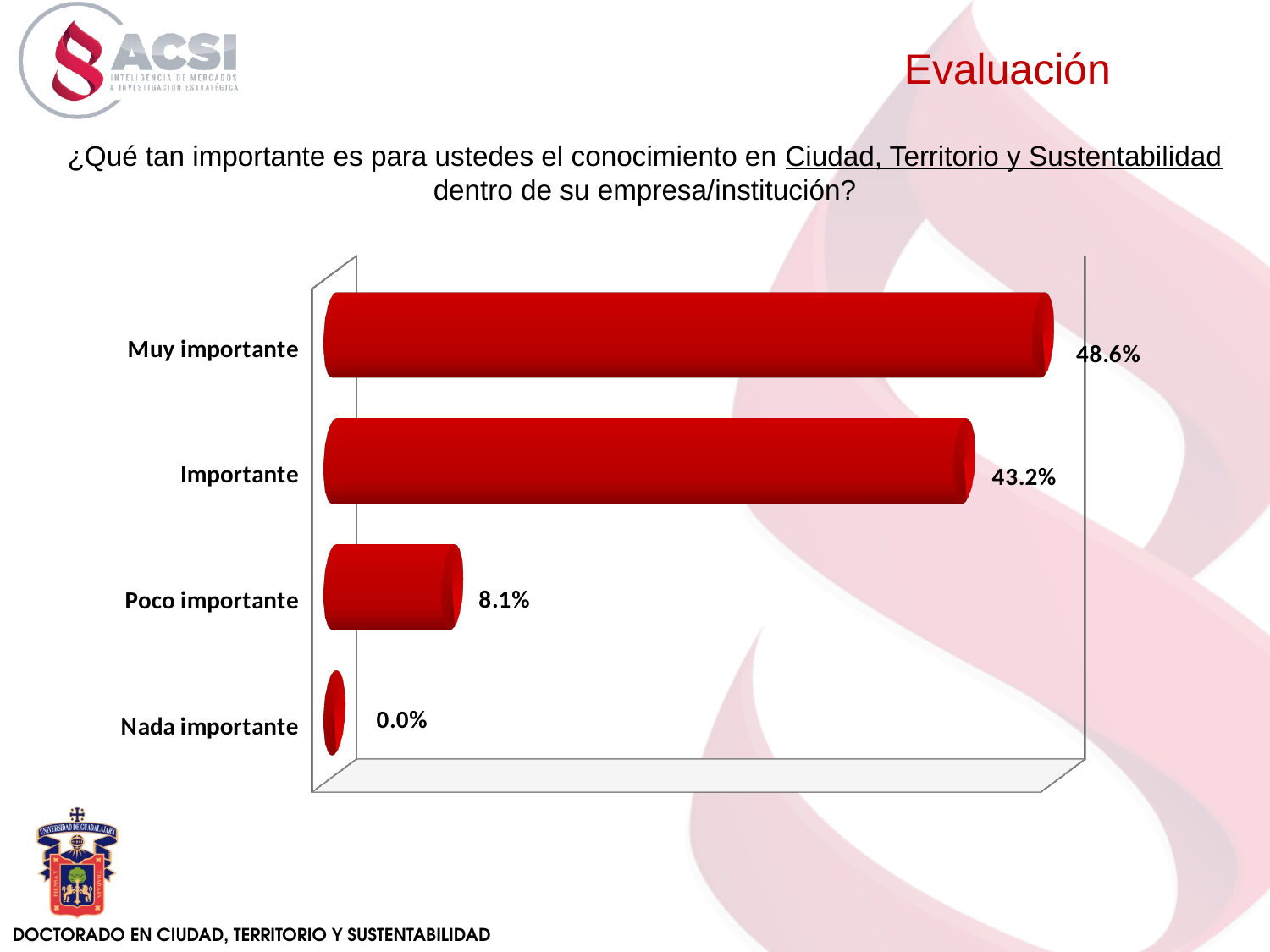

Evaluación
¿Qué tan importante es para ustedes el conocimiento en Ciudad, Territorio y Sustentabilidad dentro de su empresa/institución?

[unsupported chart]